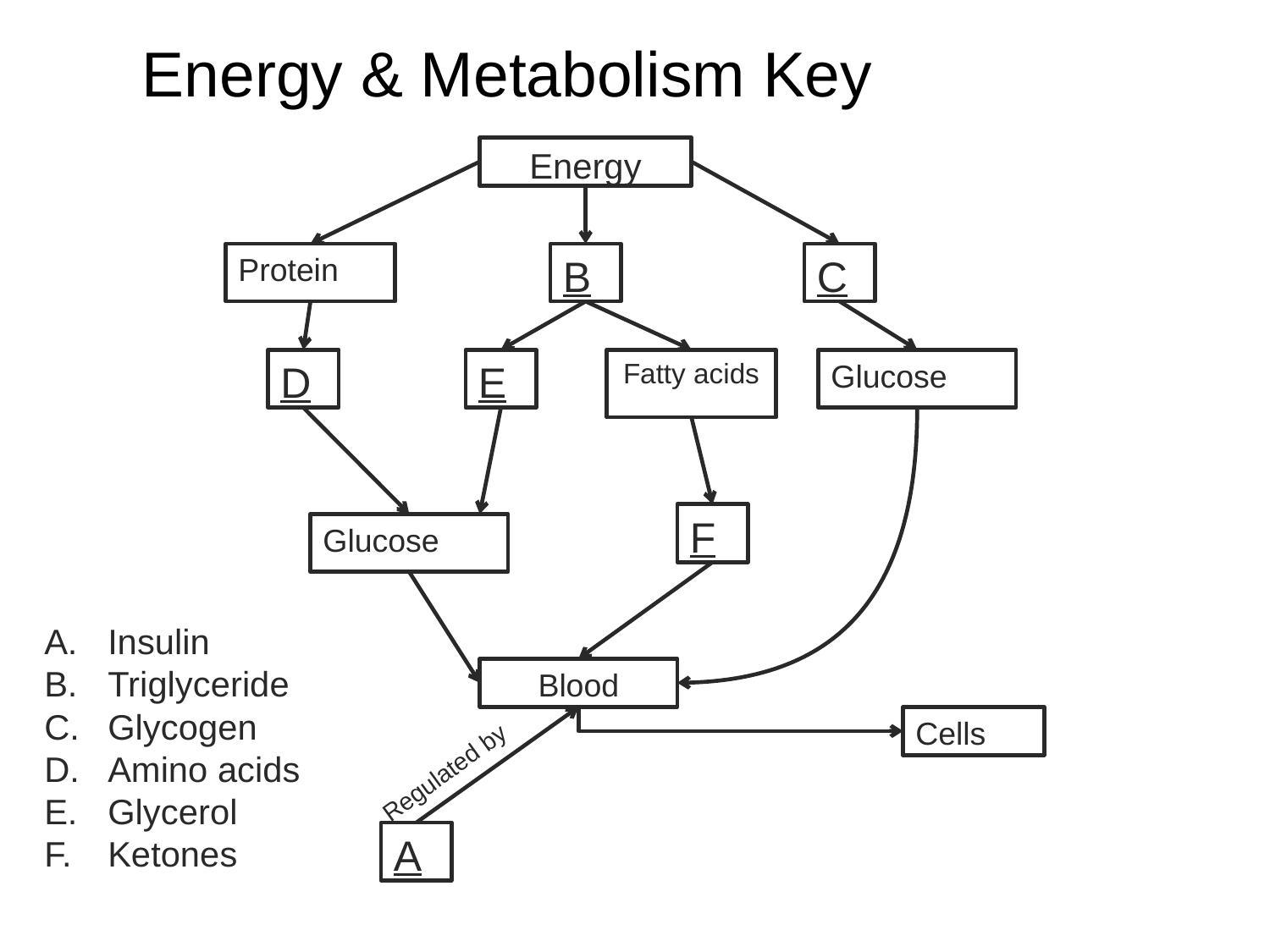

# Energy & Metabolism Key
Energy
Protein
B
C
D
E
Fatty acids
Glucose
F
Glucose
Insulin
Triglyceride
Glycogen
Amino acids
Glycerol
Ketones
Blood
Cells
Regulated by
A